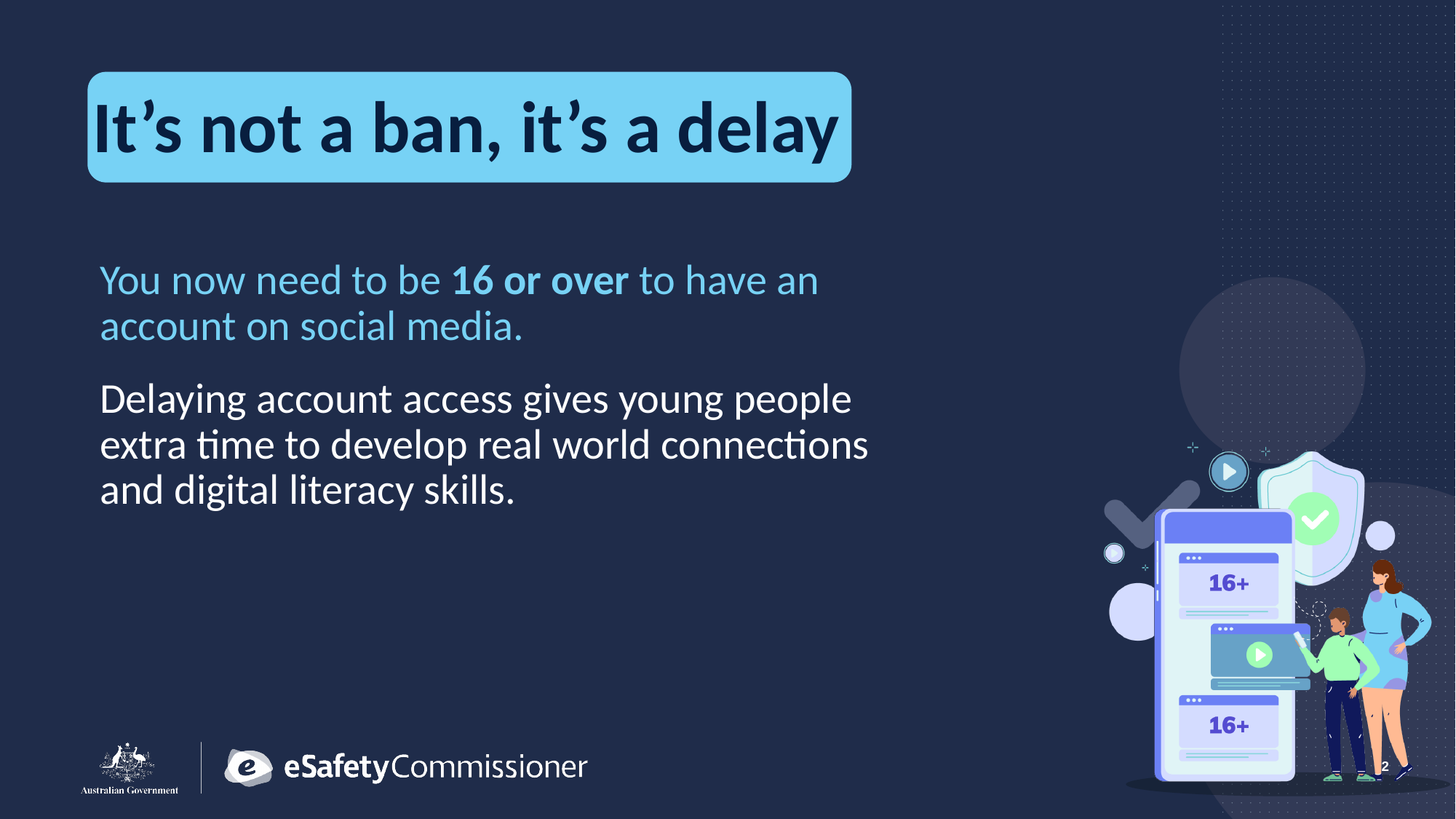

It’s not a ban, it’s a delay
You now need to be 16 or over to have an account on social media.
Delaying account access gives young people extra time to develop real world connections and digital literacy skills.